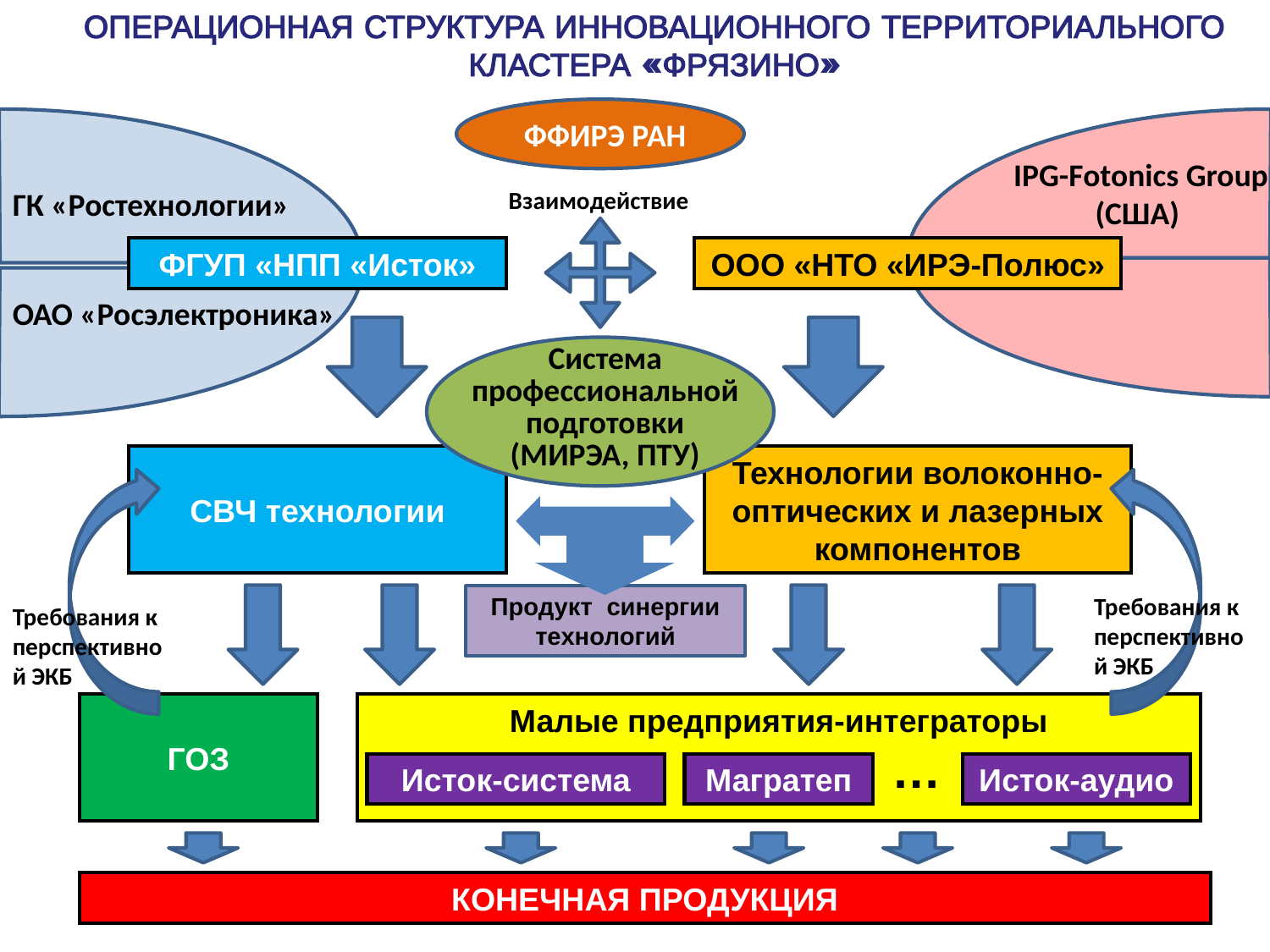

ОПЕРАЦИОННАЯ СТРУКТУРА ИННОВАЦИОННОГО ТЕРРИТОРИАЛЬНОГО КЛАСТЕРА «ФРЯЗИНО»

ФФИРЭ РАН
IPG-Fotonics Group (США)
ГК «Ростехнологии»
Взаимодействие

ФГУП «НПП «Исток»
ООО «НТО «ИРЭ-Полюс»
ОАО «Росэлектроника»

Система профессиональной подготовки
(МИРЭА, ПТУ)

СВЧ технологии

Технологии волоконно-оптических и лазерных компонентов

Требования к перспективной ЭКБ
Продукт  синергии технологий
Требования к перспективной ЭКБ

ГОЗ

Малые предприятия-интеграторы
                               …

Исток-система
Магратеп
Исток-аудио

КОНЕЧНАЯ ПРОДУКЦИЯ